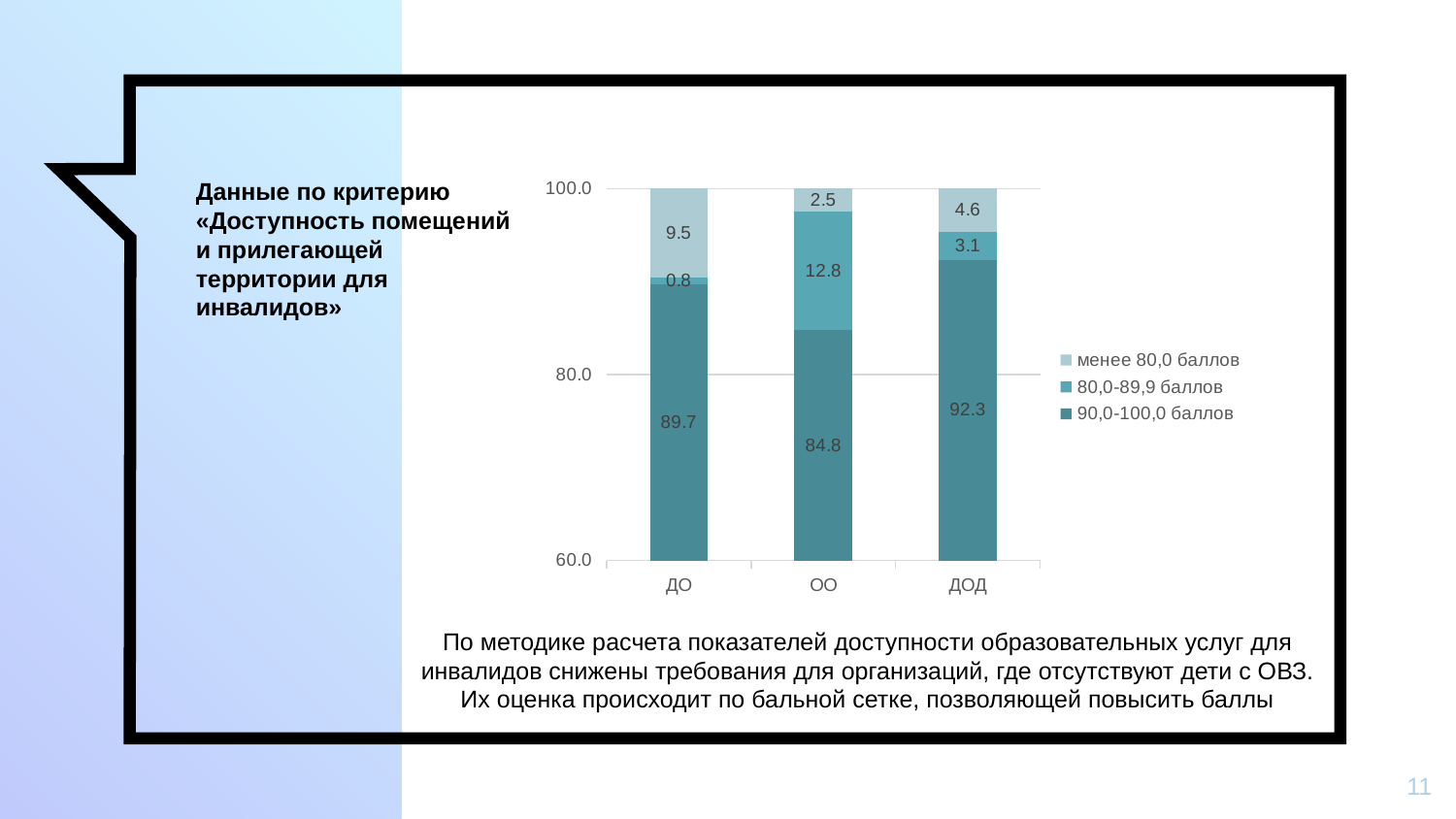

Данные по критерию «Доступность помещений и прилегающей территории для инвалидов»

### Chart

| Category | 90,0-100,0 баллов | 80,0-89,9 баллов | менее 80,0 баллов |
|---|---|---|---|
| ДО | 89.69465648854961 | 0.7633587786259541 | 9.541984732824428 |
| ОО | 84.78747203579418 | 12.751677852348994 | 2.460850111856823 |
| ДОД | 92.3076923076923 | 3.076923076923077 | 4.615384615384616 |
По методике расчета показателей доступности образовательных услуг для инвалидов снижены требования для организаций, где отсутствуют дети с ОВЗ. Их оценка происходит по бальной сетке, позволяющей повысить баллы
11